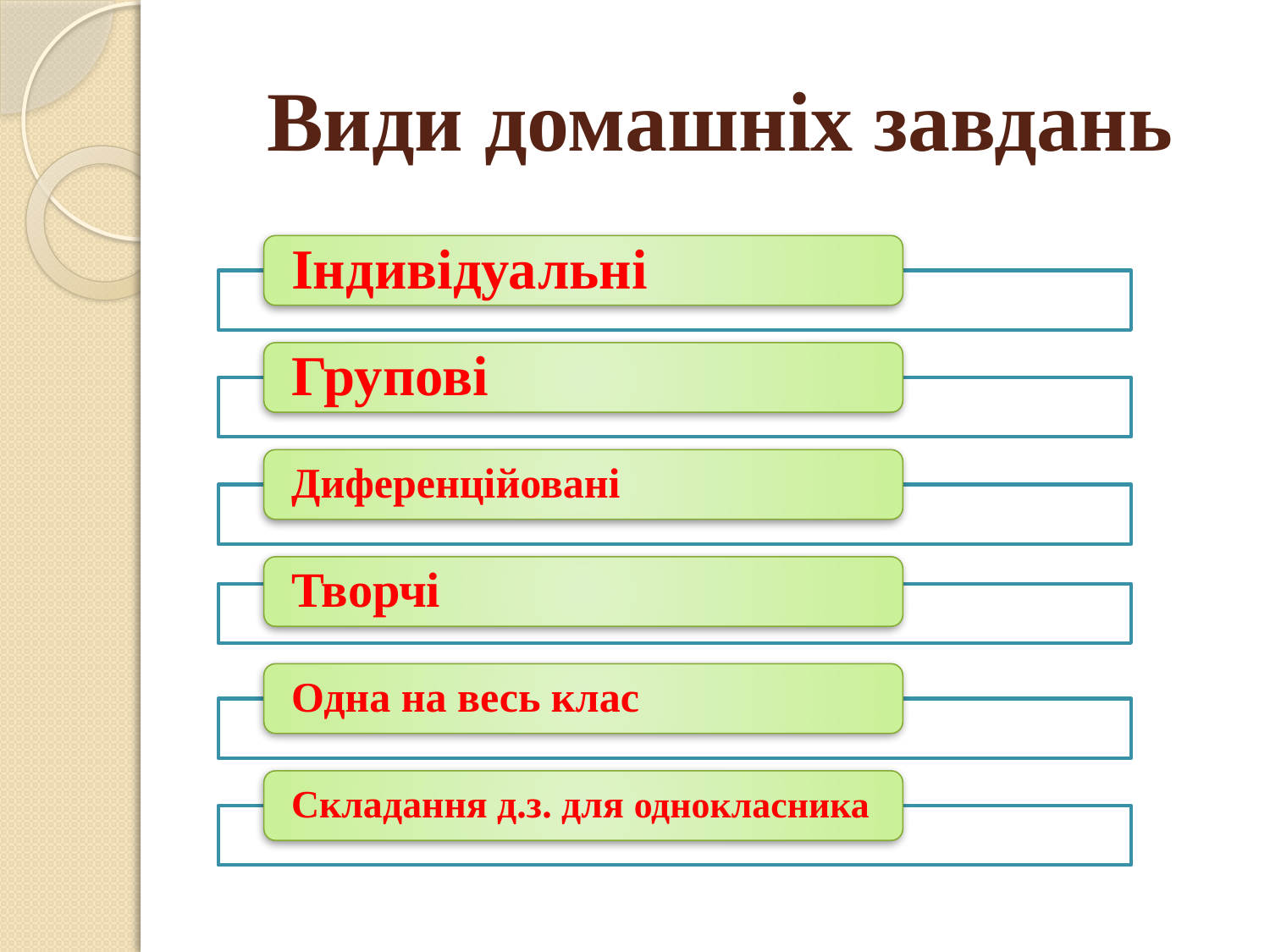

# Види домашніх завдань
Індивідуальні
Групові
Диференційовані
Творчі
Одна на весь клас
Складання д.з. для однокласника